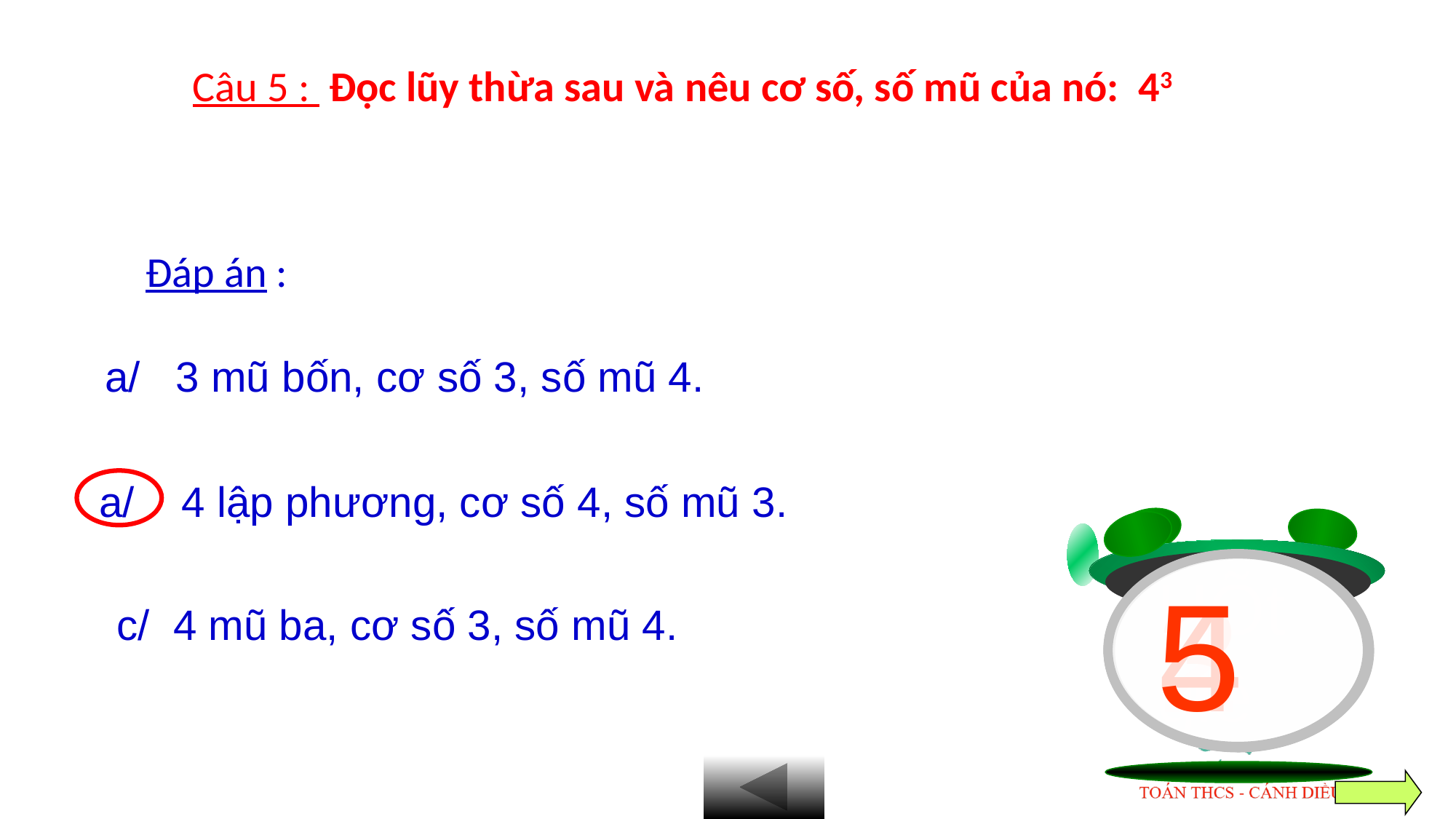

Câu 5 :  Đọc lũy thừa sau và nêu cơ số, số mũ của nó:  43
Đáp án :
a/   3 mũ bốn, cơ số 3, số mũ 4.
a/    4 lập phương, cơ số 4, số mũ 3.

HÕt
giê
5

4
3
1

2

c/  4 mũ ba, cơ số 3, số mũ 4.